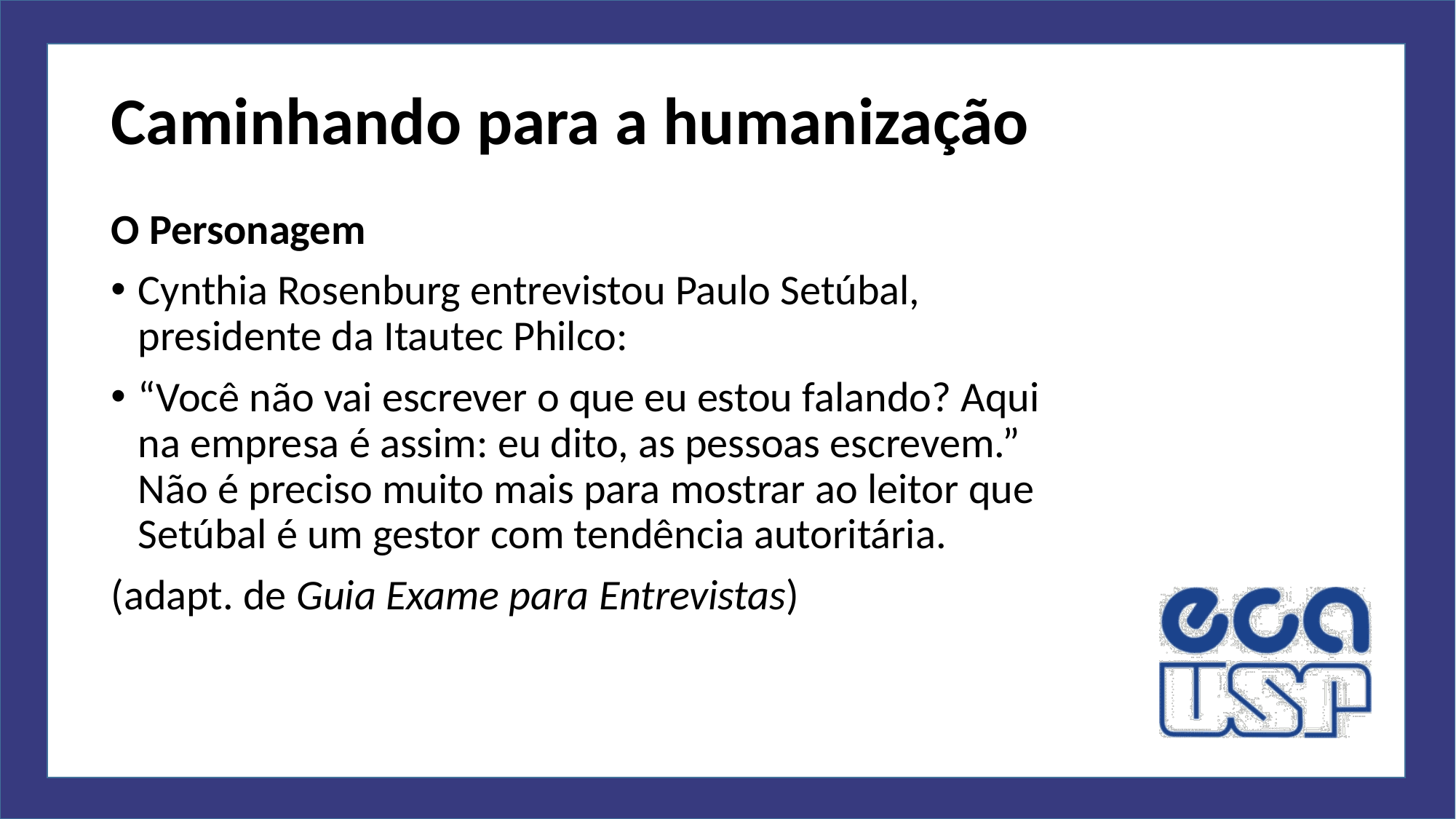

# Caminhando para a humanização
O Personagem
Cynthia Rosenburg entrevistou Paulo Setúbal, presidente da Itautec Philco:
“Você não vai escrever o que eu estou falando? Aqui na empresa é assim: eu dito, as pessoas escrevem.” Não é preciso muito mais para mostrar ao leitor que Setúbal é um gestor com tendência autoritária.
(adapt. de Guia Exame para Entrevistas)